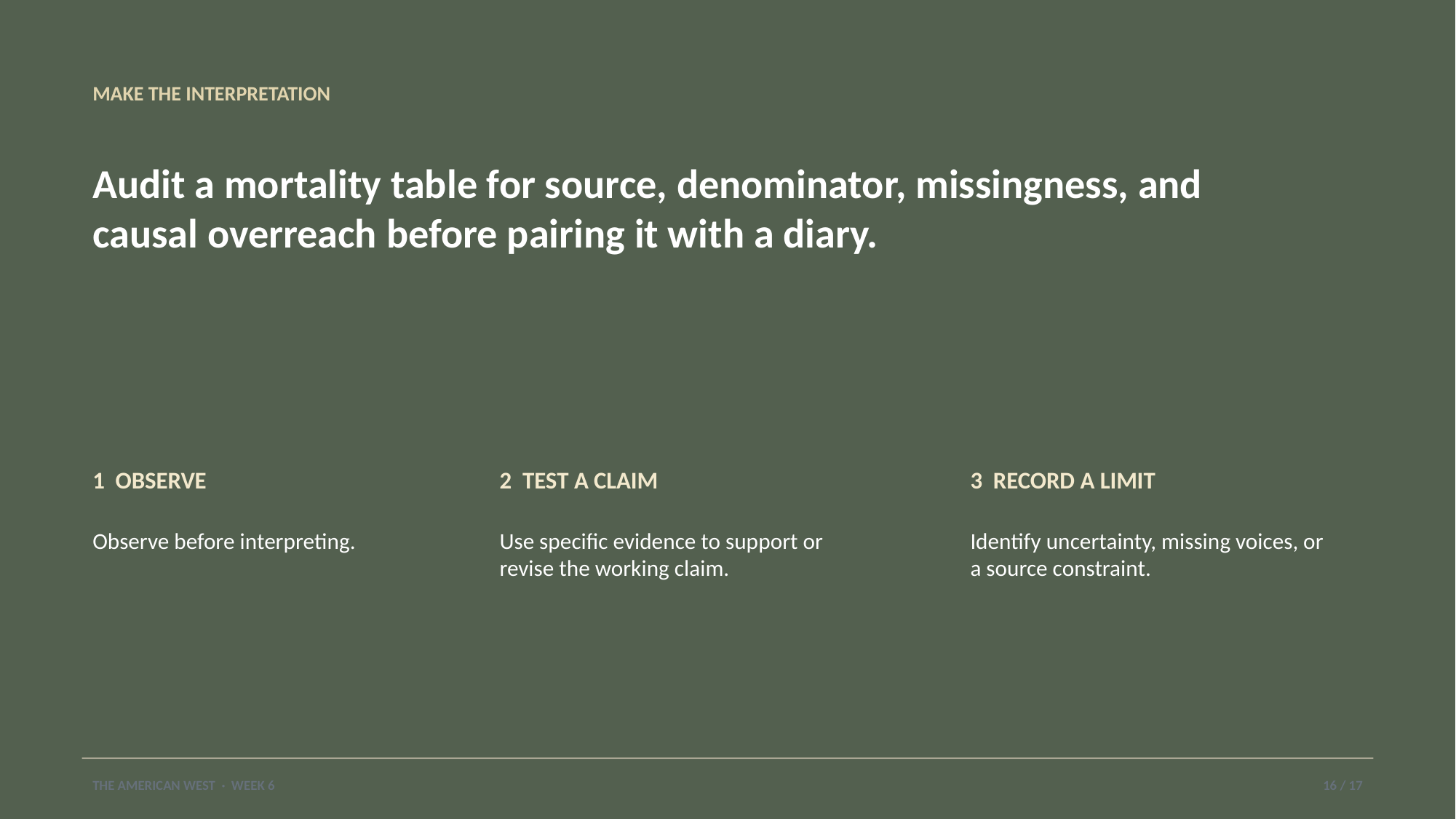

MAKE THE INTERPRETATION
Audit a mortality table for source, denominator, missingness, and causal overreach before pairing it with a diary.
1  OBSERVE
2  TEST A CLAIM
3  RECORD A LIMIT
Observe before interpreting.
Use specific evidence to support or revise the working claim.
Identify uncertainty, missing voices, or a source constraint.

THE AMERICAN WEST  ·  WEEK 6
16 / 17